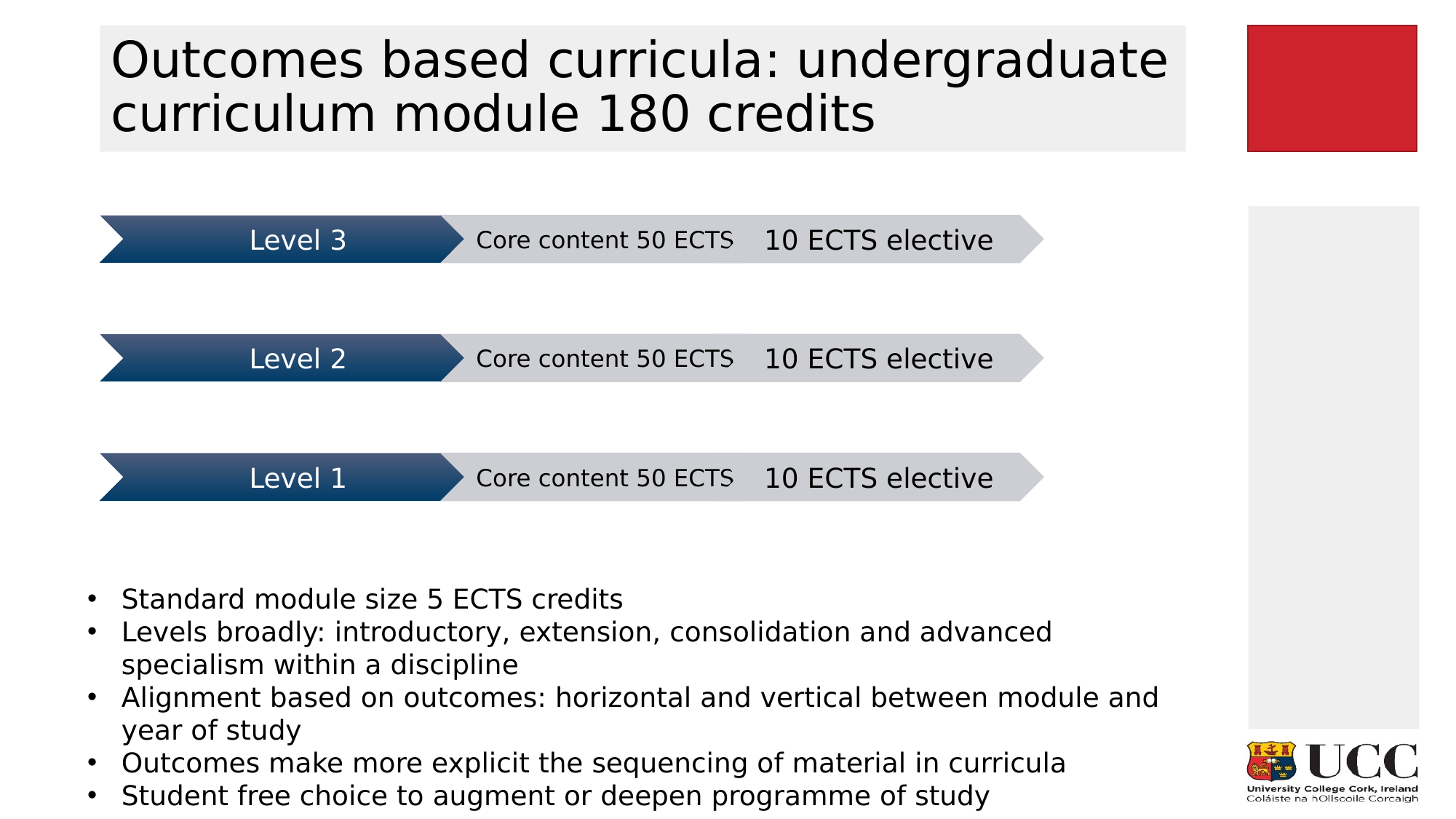

# Outcomes based curricula: undergraduate curriculum module 180 credits
Level 3
Core content 50 ECTS
10 ECTS elective
Level 2
Core content 50 ECTS
10 ECTS elective
Level 1
Core content 50 ECTS
10 ECTS elective
Standard module size 5 ECTS credits
Levels broadly: introductory, extension, consolidation and advanced specialism within a discipline
Alignment based on outcomes: horizontal and vertical between module and year of study
Outcomes make more explicit the sequencing of material in curricula
Student free choice to augment or deepen programme of study